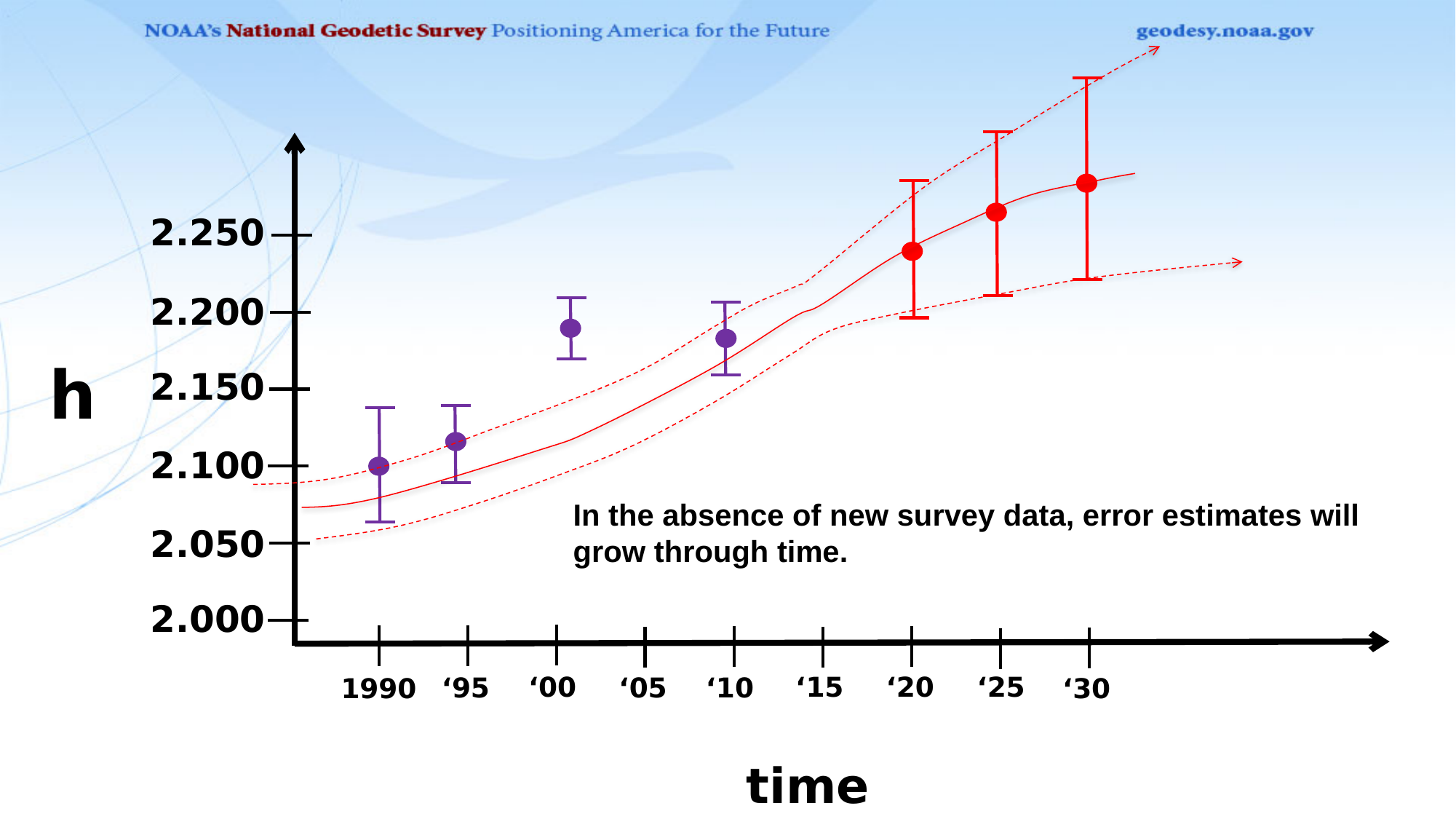

2.250

2.200

h
2.150

2.100

In the absence of new survey data, error estimates will
grow through time.
2.050
2.000
‘00
‘15
‘20
‘25
‘10
‘95
‘05
1990
‘30
time